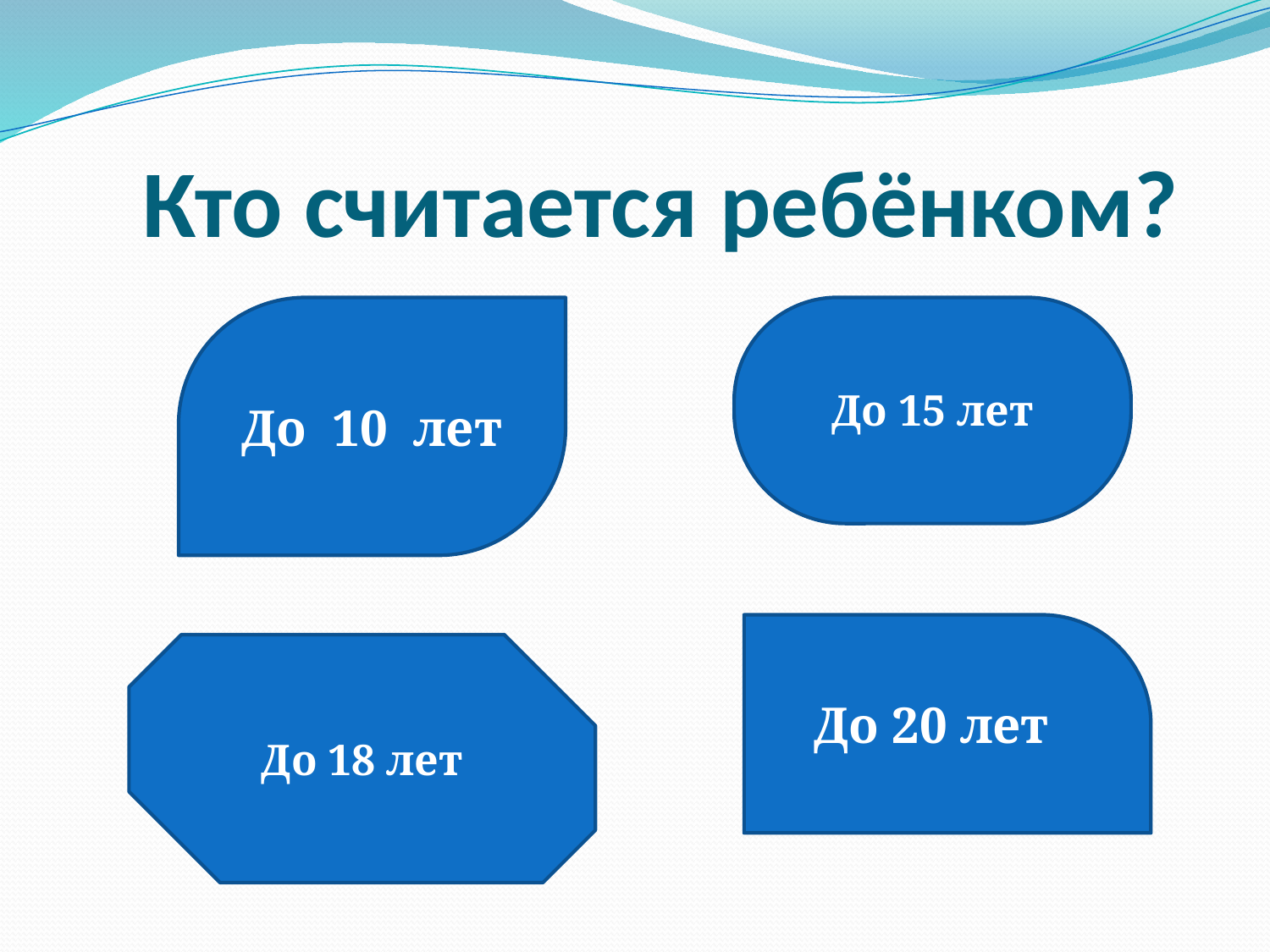

# Кто считается ребёнком?
До  10  лет
До 15 лет
До 20 лет
До 18 лет